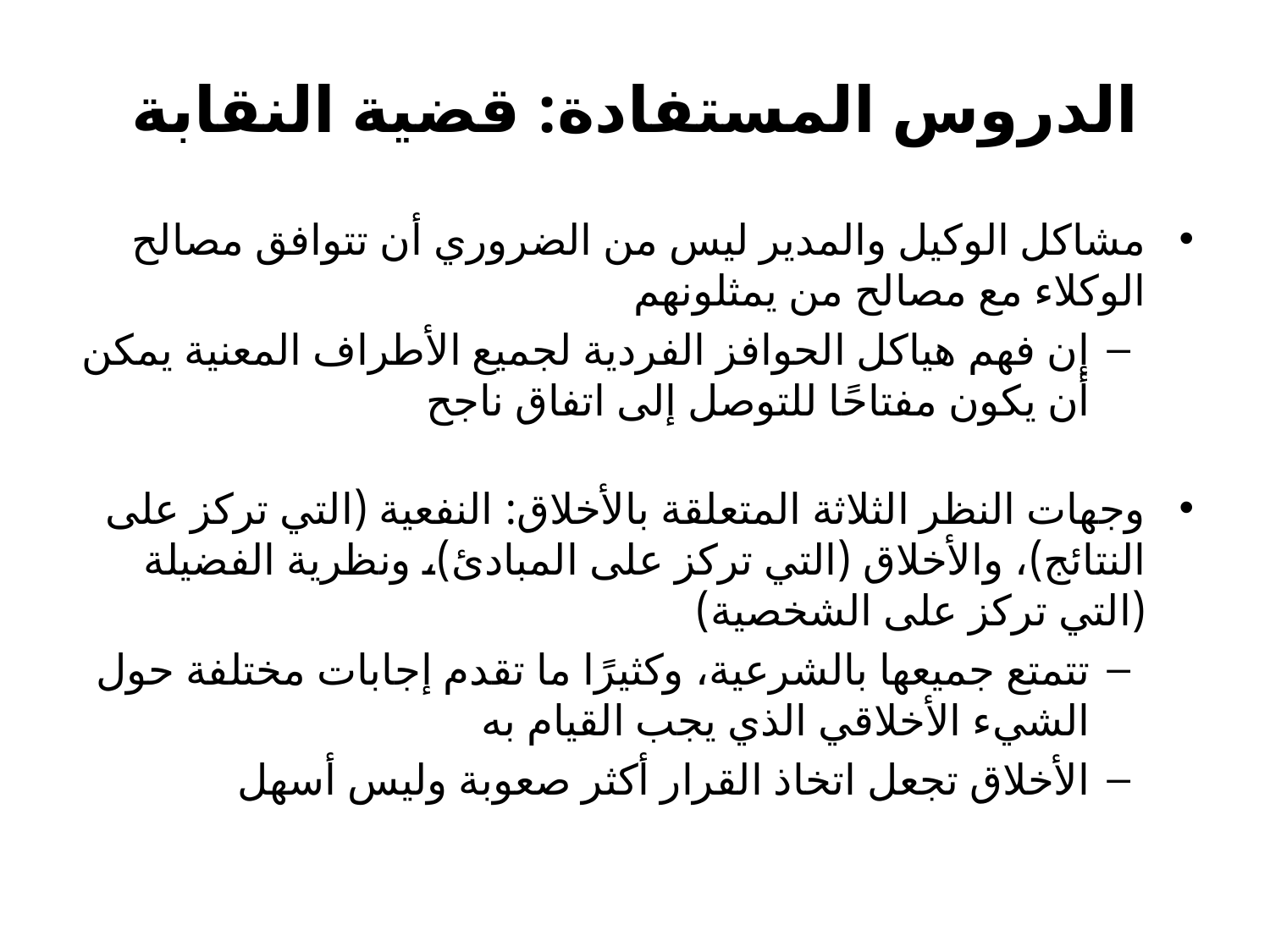

# الدروس المستفادة: قضية النقابة
مشاكل الوكيل والمدير ليس من الضروري أن تتوافق مصالح الوكلاء مع مصالح من يمثلونهم
إن فهم هياكل الحوافز الفردية لجميع الأطراف المعنية يمكن أن يكون مفتاحًا للتوصل إلى اتفاق ناجح

وجهات النظر الثلاثة المتعلقة بالأخلاق: النفعية (التي تركز على النتائج)، والأخلاق (التي تركز على المبادئ)، ونظرية الفضيلة (التي تركز على الشخصية)
تتمتع جميعها بالشرعية، وكثيرًا ما تقدم إجابات مختلفة حول الشيء الأخلاقي الذي يجب القيام به
الأخلاق تجعل اتخاذ القرار أكثر صعوبة وليس أسهل